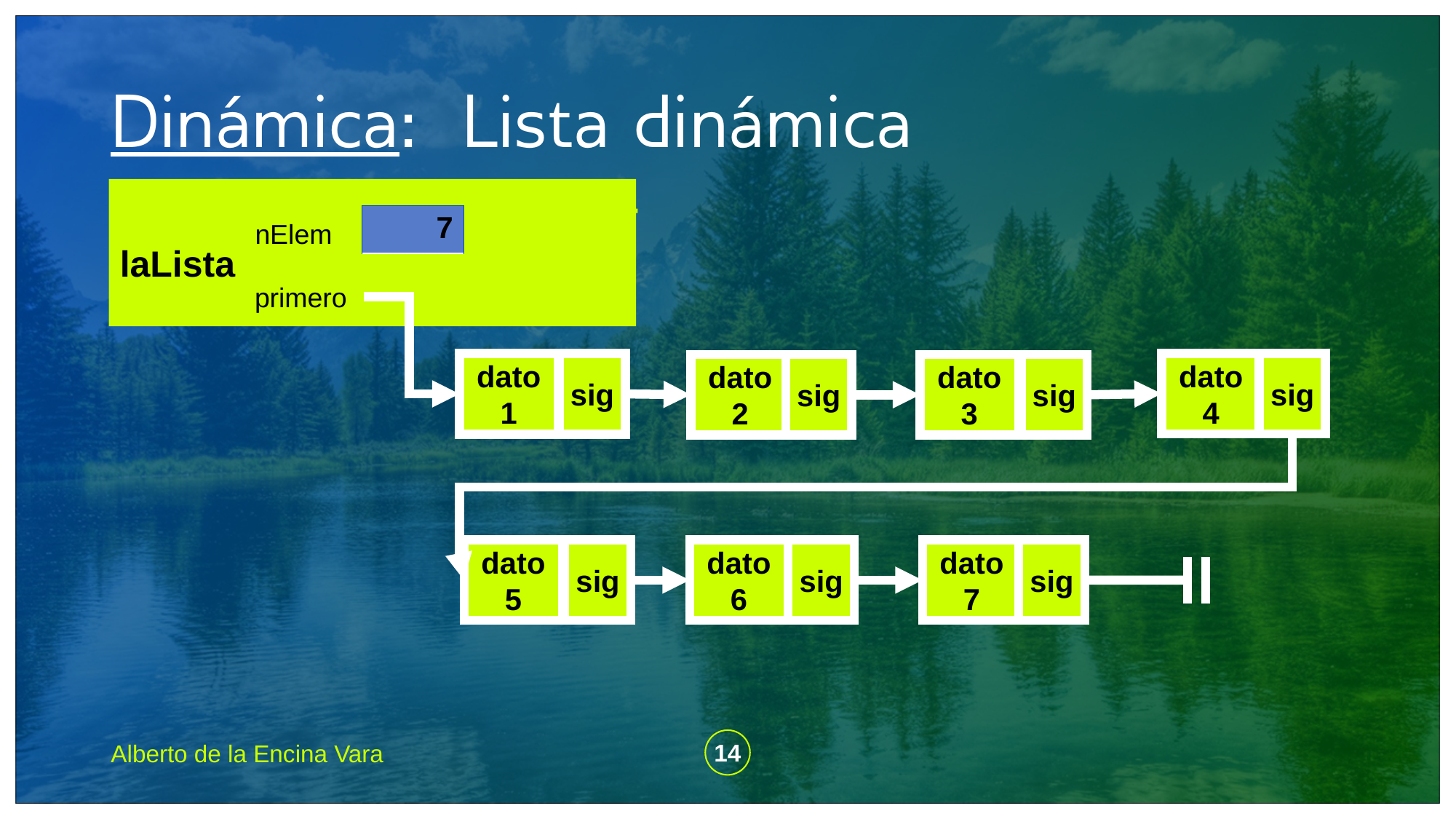

# Dinámica:  Lista dinámica

| 7 |
| --- |
nElem
laLista
primero
dato4
sig
sig
dato1
dato2
sig
dato3
sig
sig
dato5
dato6
sig
sig
dato7
Alberto de la Encina Vara
14